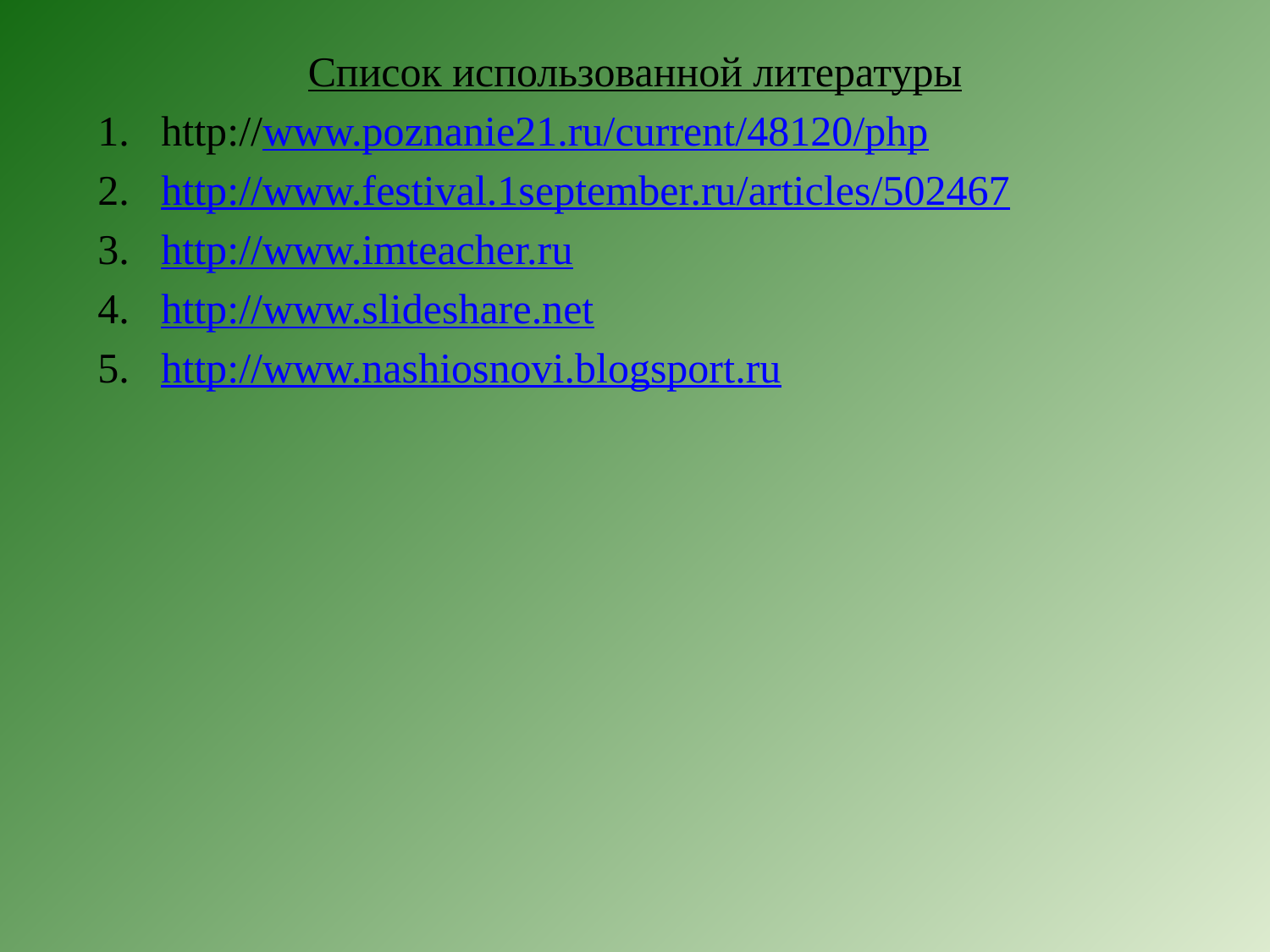

# Список использованной литературы
http://www.poznanie21.ru/current/48120/php
http://www.festival.1september.ru/articles/502467
http://www.imteacher.ru
http://www.slideshare.net
http://www.nashiosnovi.blogsport.ru